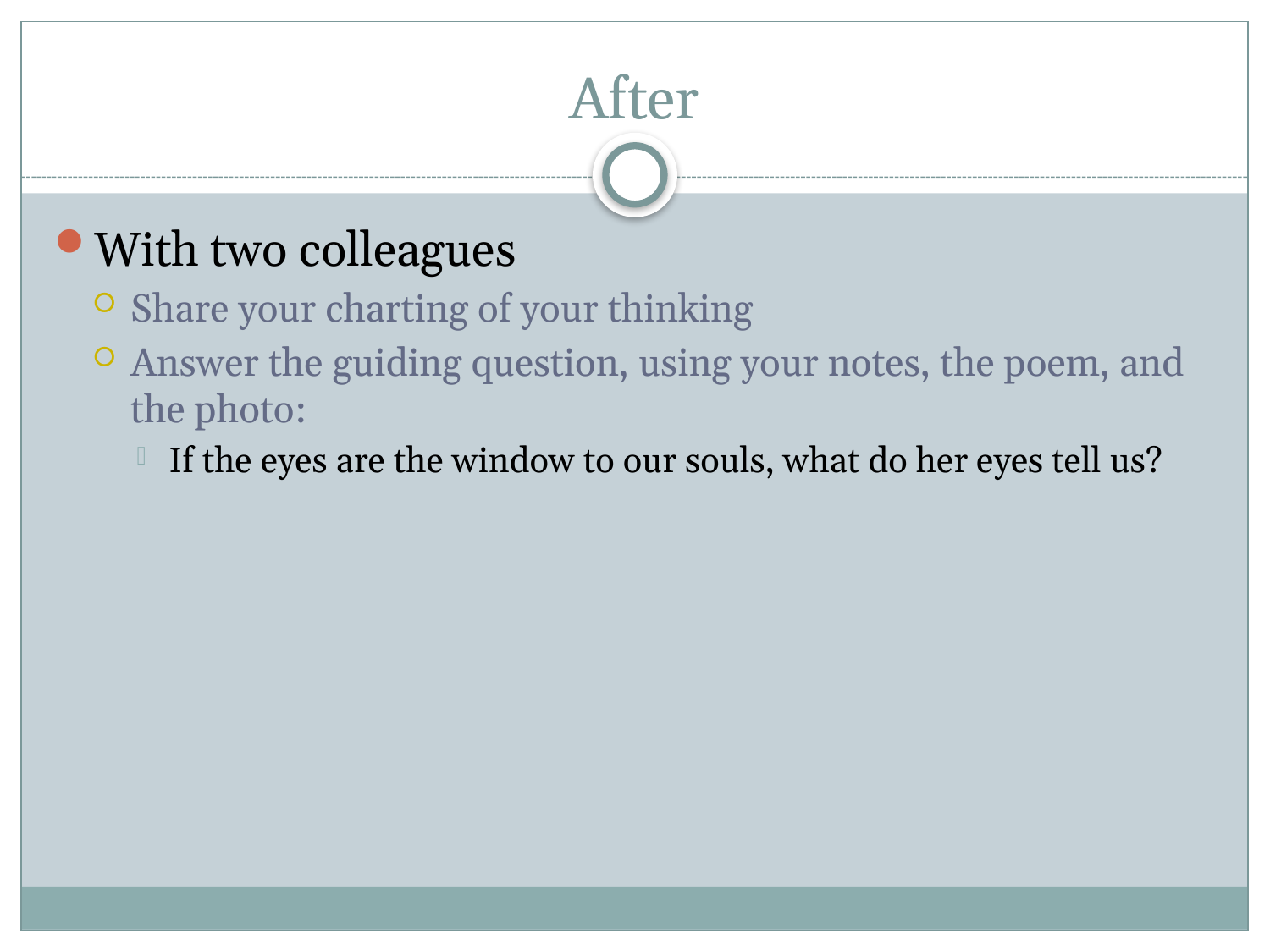

# After
With two colleagues
Share your charting of your thinking
Answer the guiding question, using your notes, the poem, and the photo:
If the eyes are the window to our souls, what do her eyes tell us?